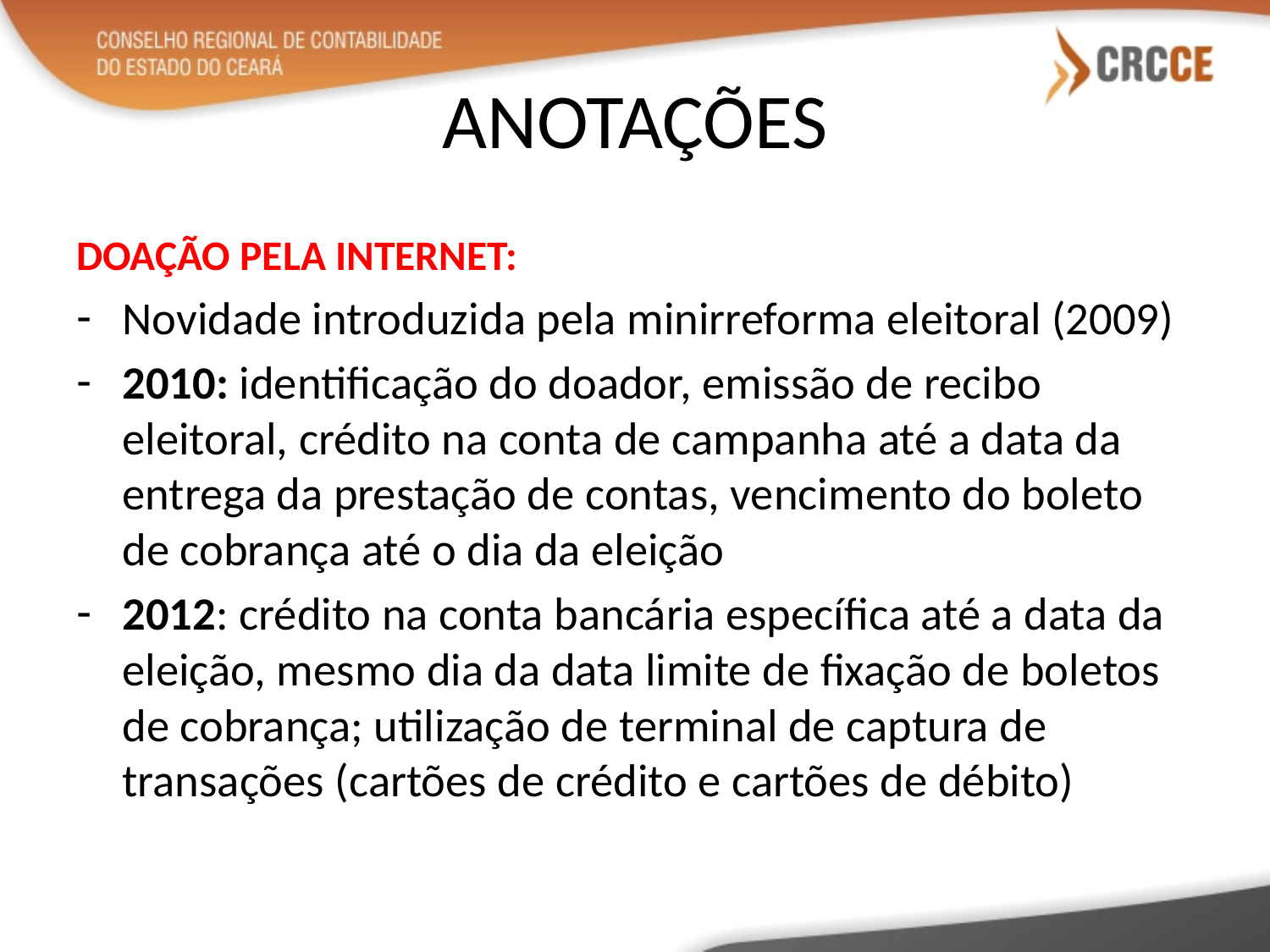

# ANOTAÇÕES
DOAÇÃO PELA INTERNET:
Novidade introduzida pela minirreforma eleitoral (2009)
2010: identificação do doador, emissão de recibo eleitoral, crédito na conta de campanha até a data da entrega da prestação de contas, vencimento do boleto de cobrança até o dia da eleição
2012: crédito na conta bancária específica até a data da eleição, mesmo dia da data limite de fixação de boletos de cobrança; utilização de terminal de captura de transações (cartões de crédito e cartões de débito)